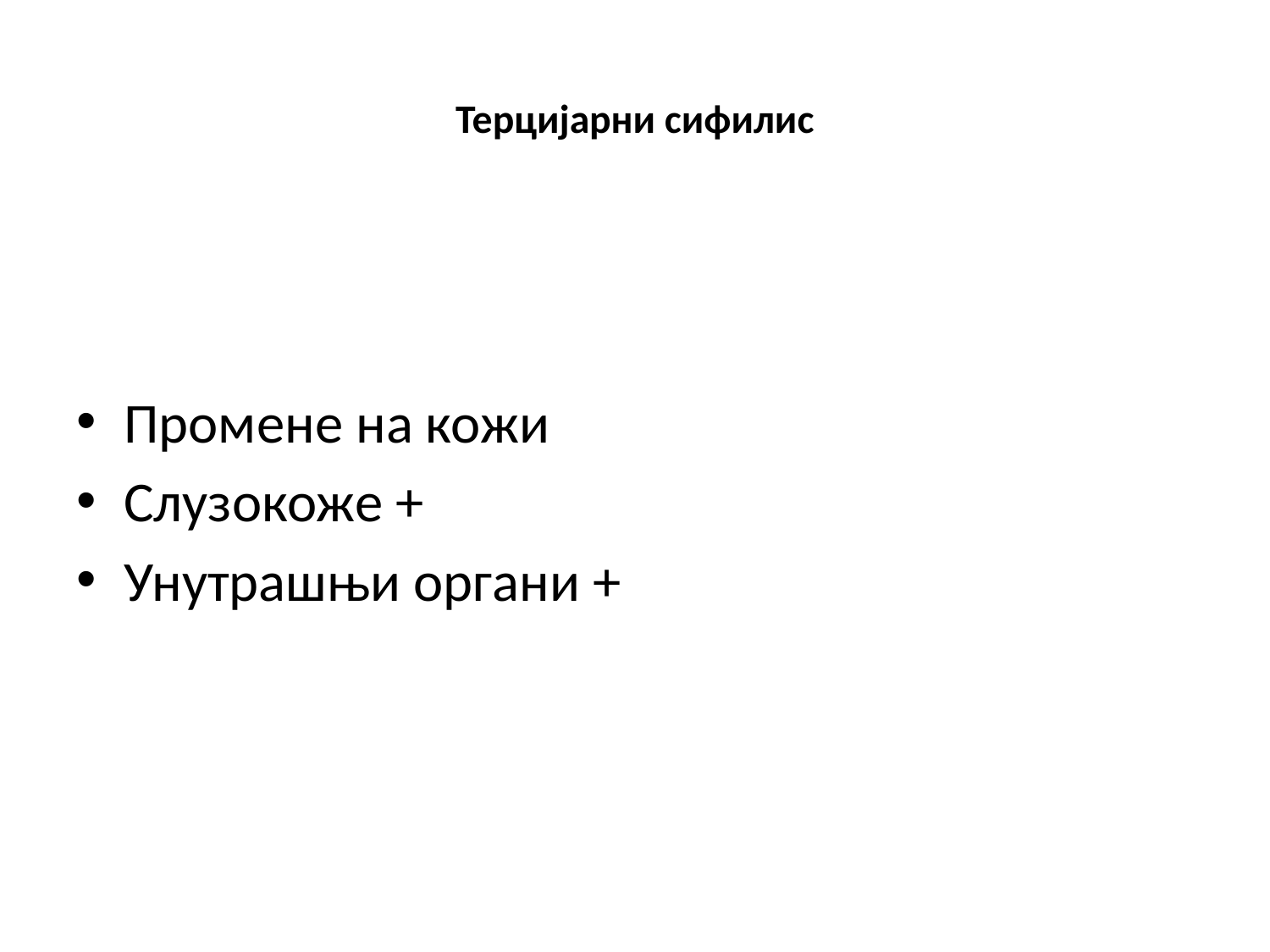

# Терцијарни сифилис

Промене на кожи
Слузокоже +
Унутрашњи органи +